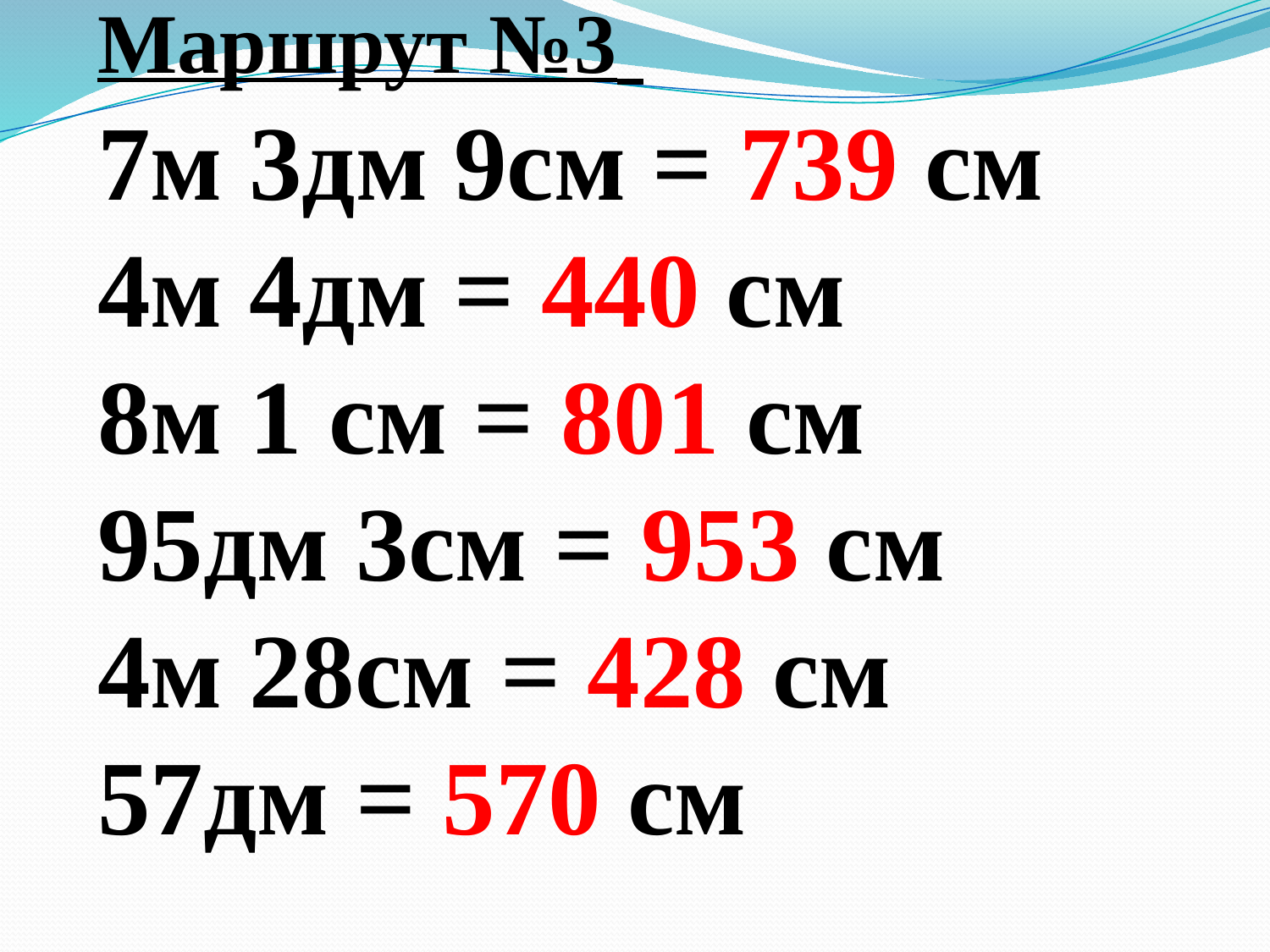

Маршрут №3
7м 3дм 9см = 739 см
4м 4дм = 440 см
8м 1 см = 801 см
95дм 3см = 953 см
4м 28см = 428 см
57дм = 570 см